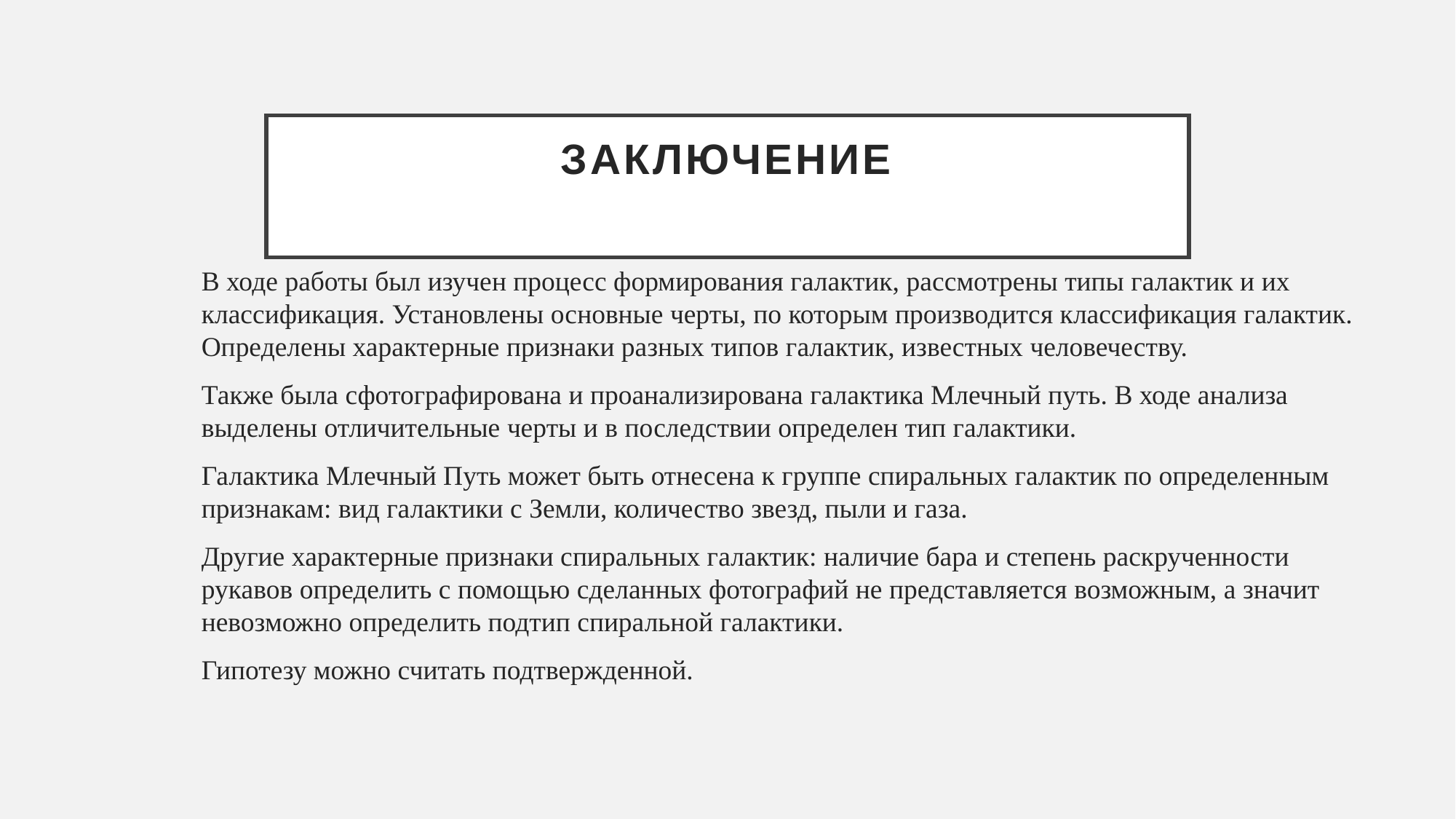

# ЗАКЛЮЧЕНИЕ
В ходе работы был изучен процесс формирования галактик, рассмотрены типы галактик и их классификация. Установлены основные черты, по которым производится классификация галактик. Определены характерные признаки разных типов галактик, известных человечеству.
Также была сфотографирована и проанализирована галактика Млечный путь. В ходе анализа выделены отличительные черты и в последствии определен тип галактики.
Галактика Млечный Путь может быть отнесена к группе спиральных галактик по определенным признакам: вид галактики с Земли, количество звезд, пыли и газа.
Другие характерные признаки спиральных галактик: наличие бара и степень раскрученности рукавов определить с помощью сделанных фотографий не представляется возможным, а значит невозможно определить подтип спиральной галактики.
Гипотезу можно считать подтвержденной.